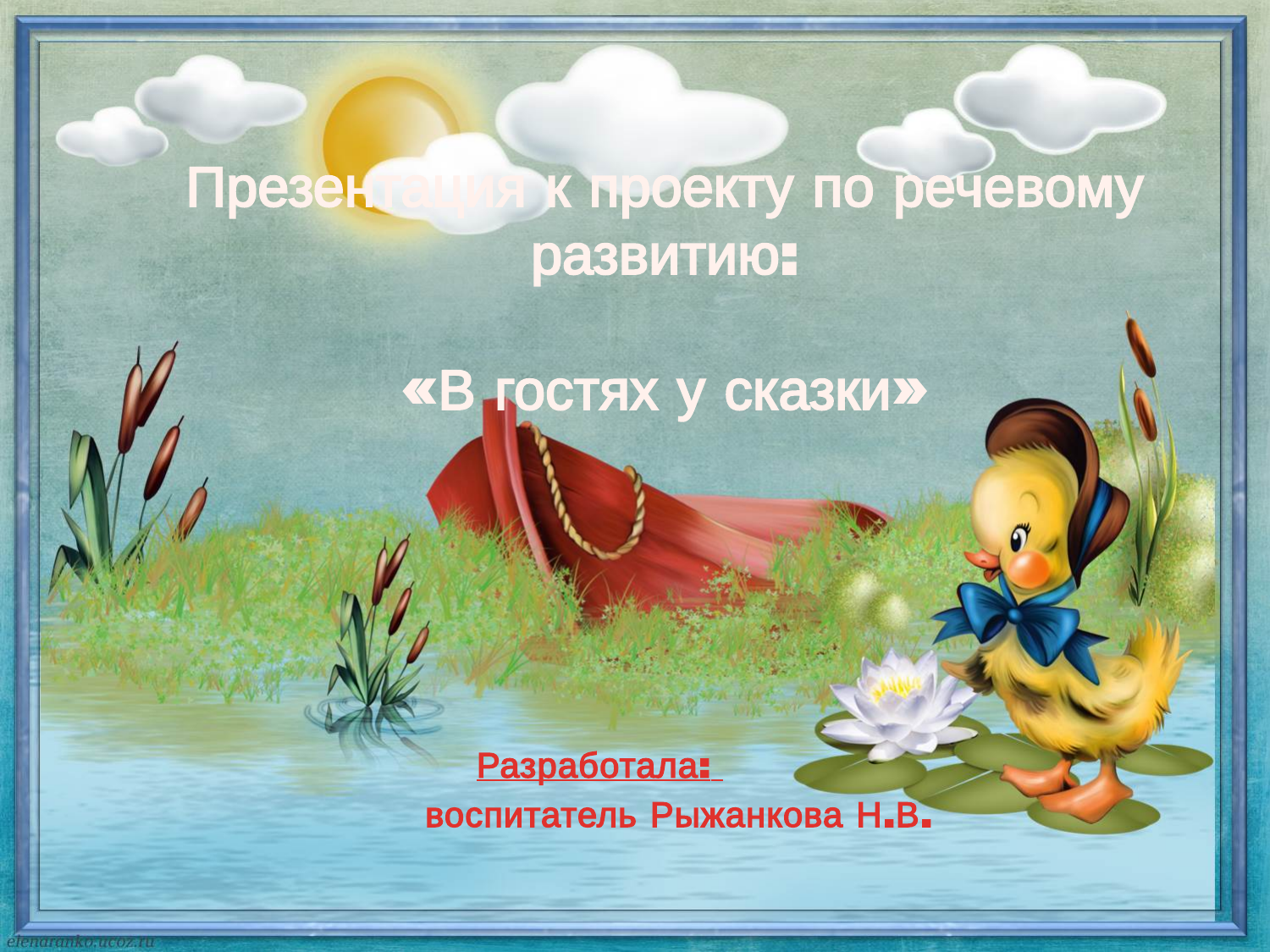

Презентация к проекту по речевому развитию:

«В гостях у сказки»
Разработала:
воспитатель Рыжанкова Н.В.